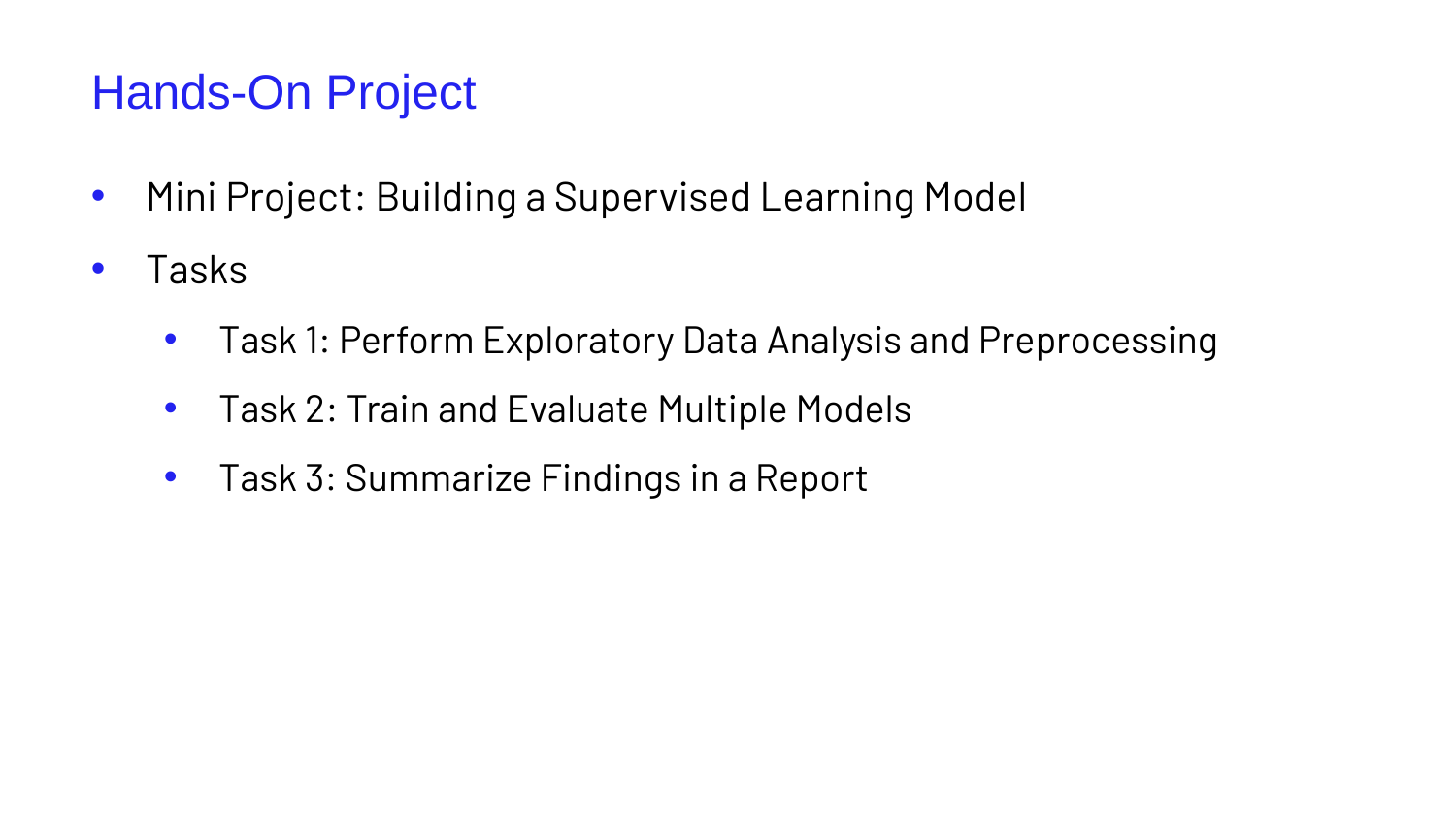

Hands-On Project
Mini Project: Building a Supervised Learning Model
Tasks
Task 1: Perform Exploratory Data Analysis and Preprocessing
Task 2: Train and Evaluate Multiple Models
Task 3: Summarize Findings in a Report